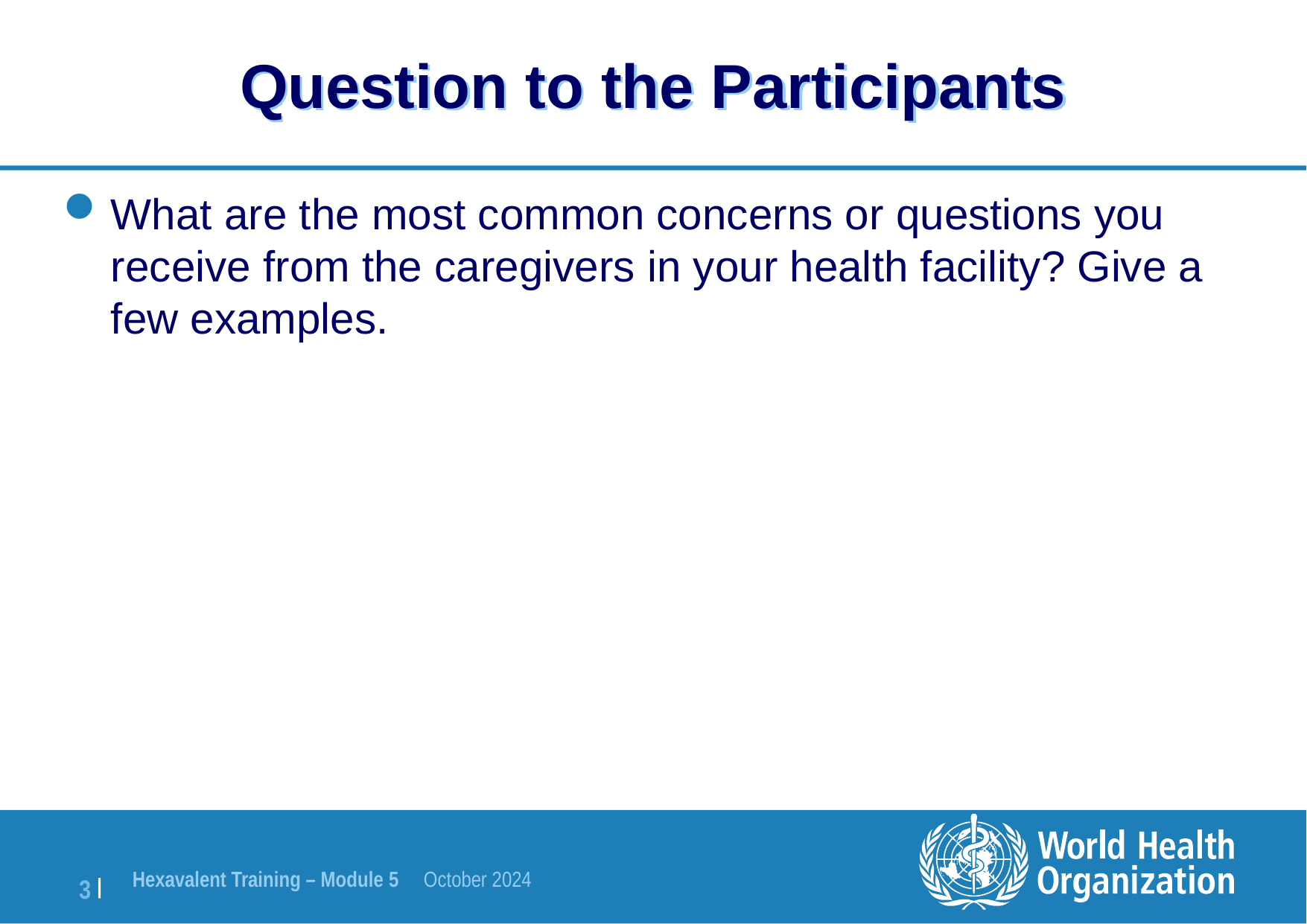

# Question to the Participants
What are the most common concerns or questions you receive from the caregivers in your health facility? Give a few examples.